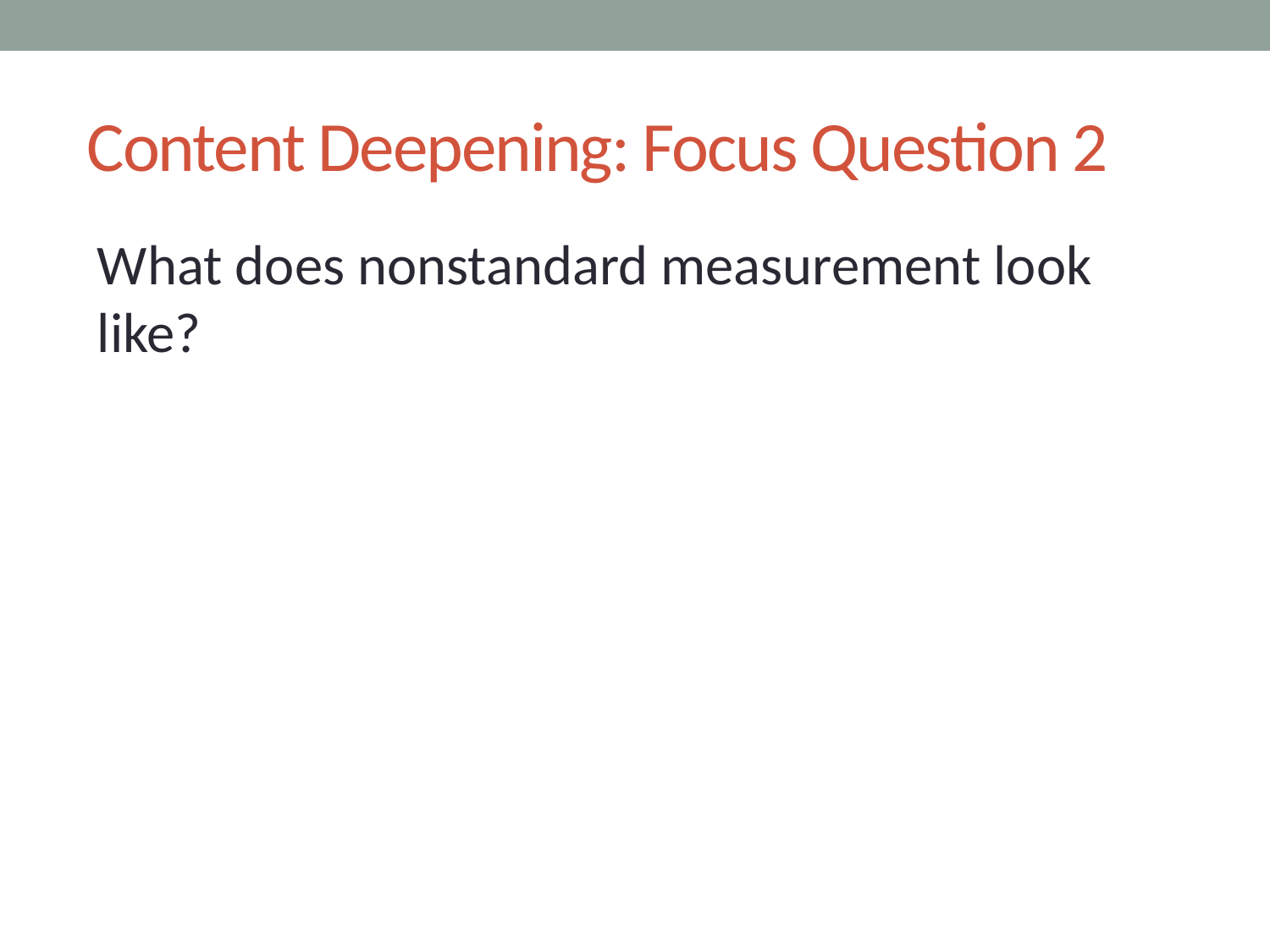

# Content Deepening: Focus Question 2
What does nonstandard measurement look like?